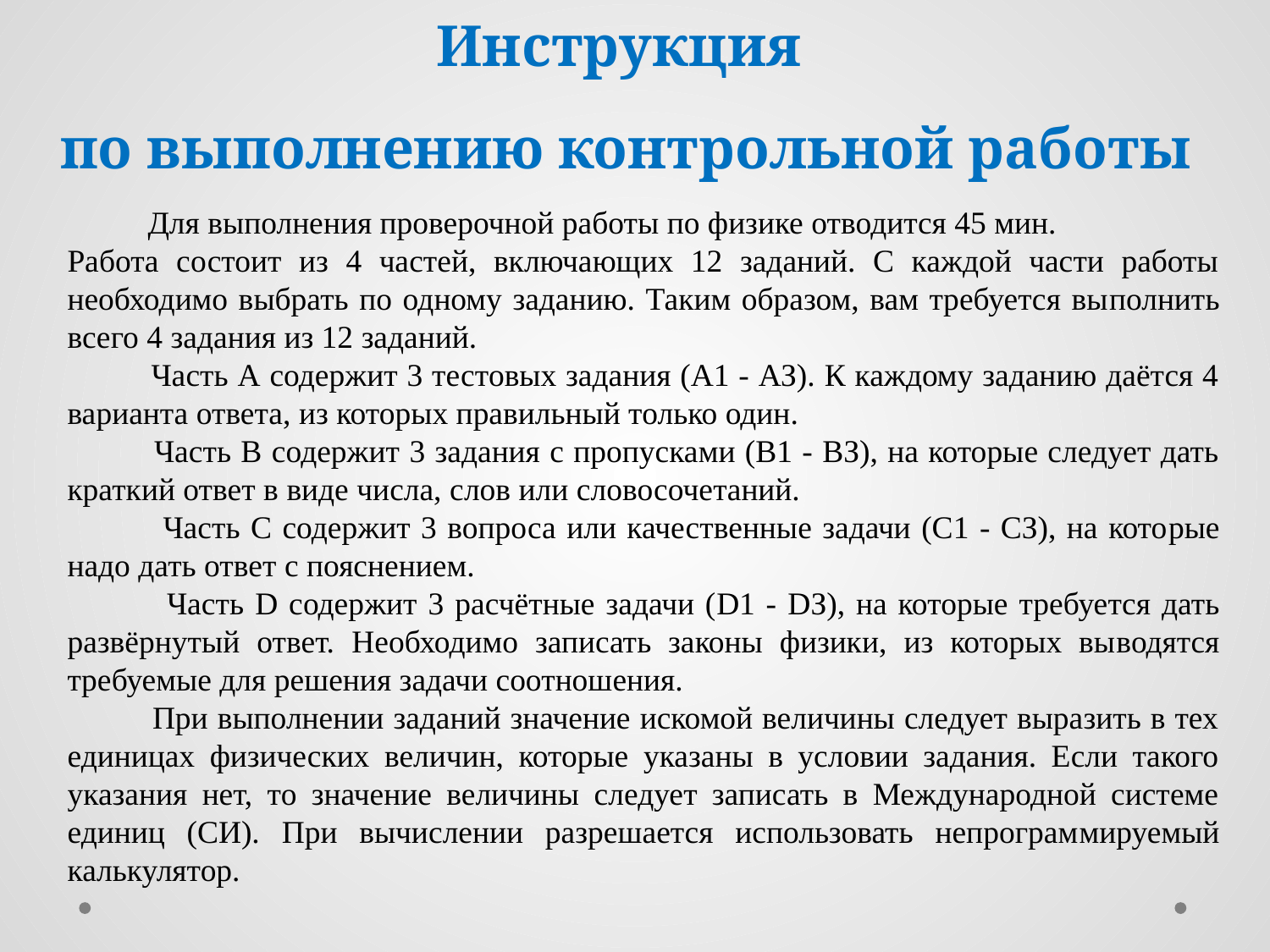

# Инструкция по выполнению контрольной работы
          Для выполнения проверочной работы по физике отводится 45 мин.
Работа состоит из 4 частей, включающих 12 заданий. С каждой части работы необходимо выбрать по одному заданию. Таким образом, вам требуется вы­полнить всего 4 задания из 12 заданий.
         Часть А содержит 3 тестовых задания (А1 - АЗ). К каждому заданию даётся 4 варианта ответа, из которых правильный только один.
         Часть В содержит 3 задания с пропусками (В1 - ВЗ), на которые следует дать краткий ответ в виде числа, слов или словосочетаний.
         Часть С содержит 3 вопроса или качественные задачи (С1 - СЗ), на кото­рые надо дать ответ с пояснением.
         Часть D содержит 3 расчётные задачи (D1 - DЗ), на которые требуется дать развёрнутый ответ. Необходимо записать законы физики, из которых вы­водятся требуемые для решения задачи соотношения.
         При выполнении заданий значение искомой величины следует выразить в тех единицах физических величин, которые указаны в условии задания. Если такого указания нет, то значение величины следует записать в Международной системе единиц (СИ). При вычислении разрешается использовать непрограм­мируемый калькулятор.